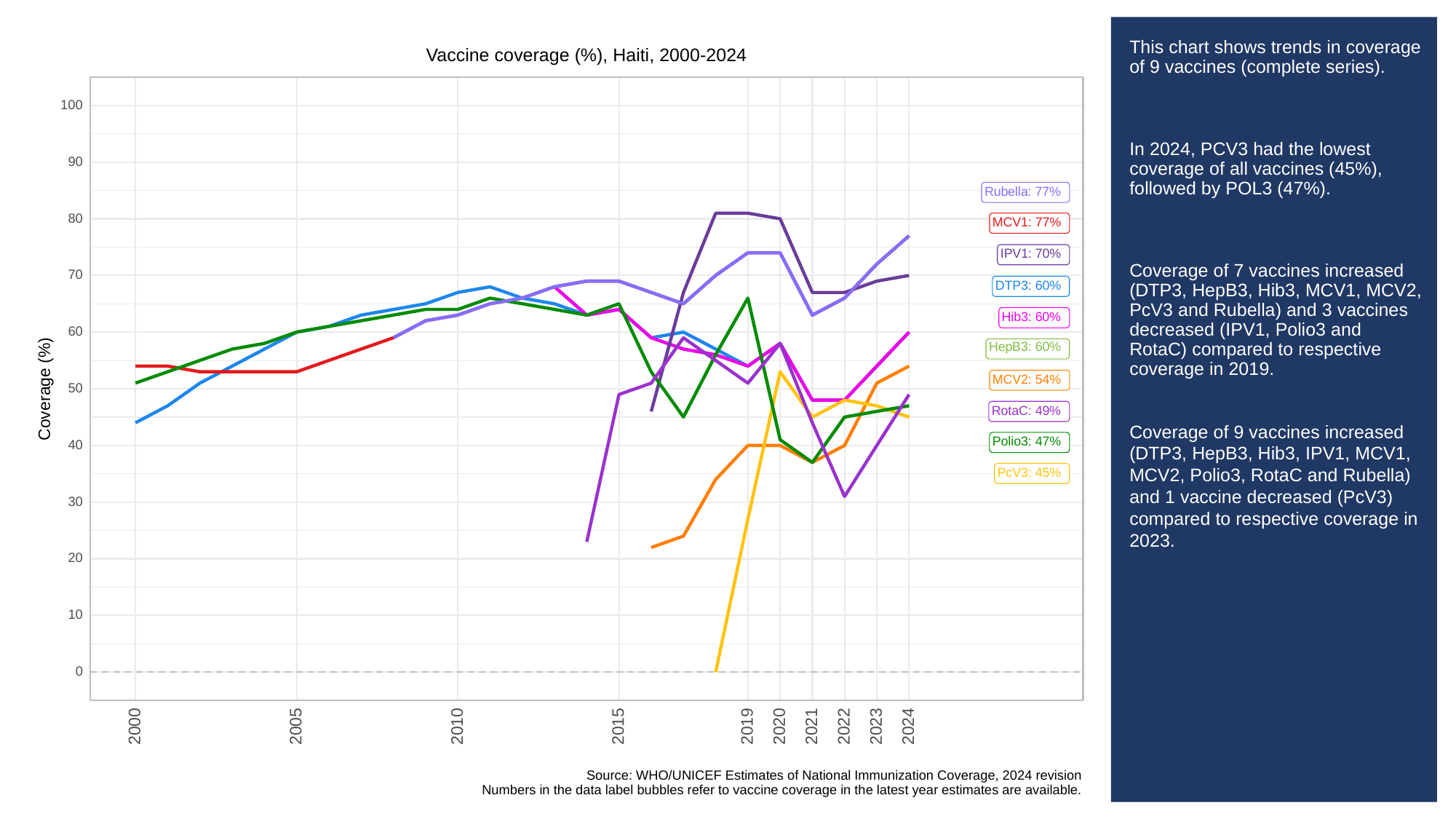

# This chart shows trends in coverage of 9 vaccines (complete series).

In 2024, PCV3 had the lowest coverage of all vaccines (45%), followed by POL3 (47%).

Coverage of 7 vaccines increased (DTP3, HepB3, Hib3, MCV1, MCV2, PcV3 and Rubella) and 3 vaccines decreased (IPV1, Polio3 and RotaC) compared to respective coverage in 2019.

Coverage of 9 vaccines increased (DTP3, HepB3, Hib3, IPV1, MCV1, MCV2, Polio3, RotaC and Rubella) and 1 vaccine decreased (PcV3) compared to respective coverage in 2023.

Vaccine coverage (%), Haiti, 2000-2024

100

90

Rubella: 77%

80
MCV1: 77%

IPV1: 70%

70

DTP3: 60%

Hib3: 60%

60

HepB3: 60%

MCV2: 54%
Coverage (%)
50

RotaC: 49%

Polio3: 47%
40

PcV3: 45%

30

20

10

0

2023
2000
2005
2010
2015
2019
2020
2021
2022
2024
Source: WHO/UNICEF Estimates of National Immunization Coverage, 2024 revision
Numbers in the data label bubbles refer to vaccine coverage in the latest year estimates are available.